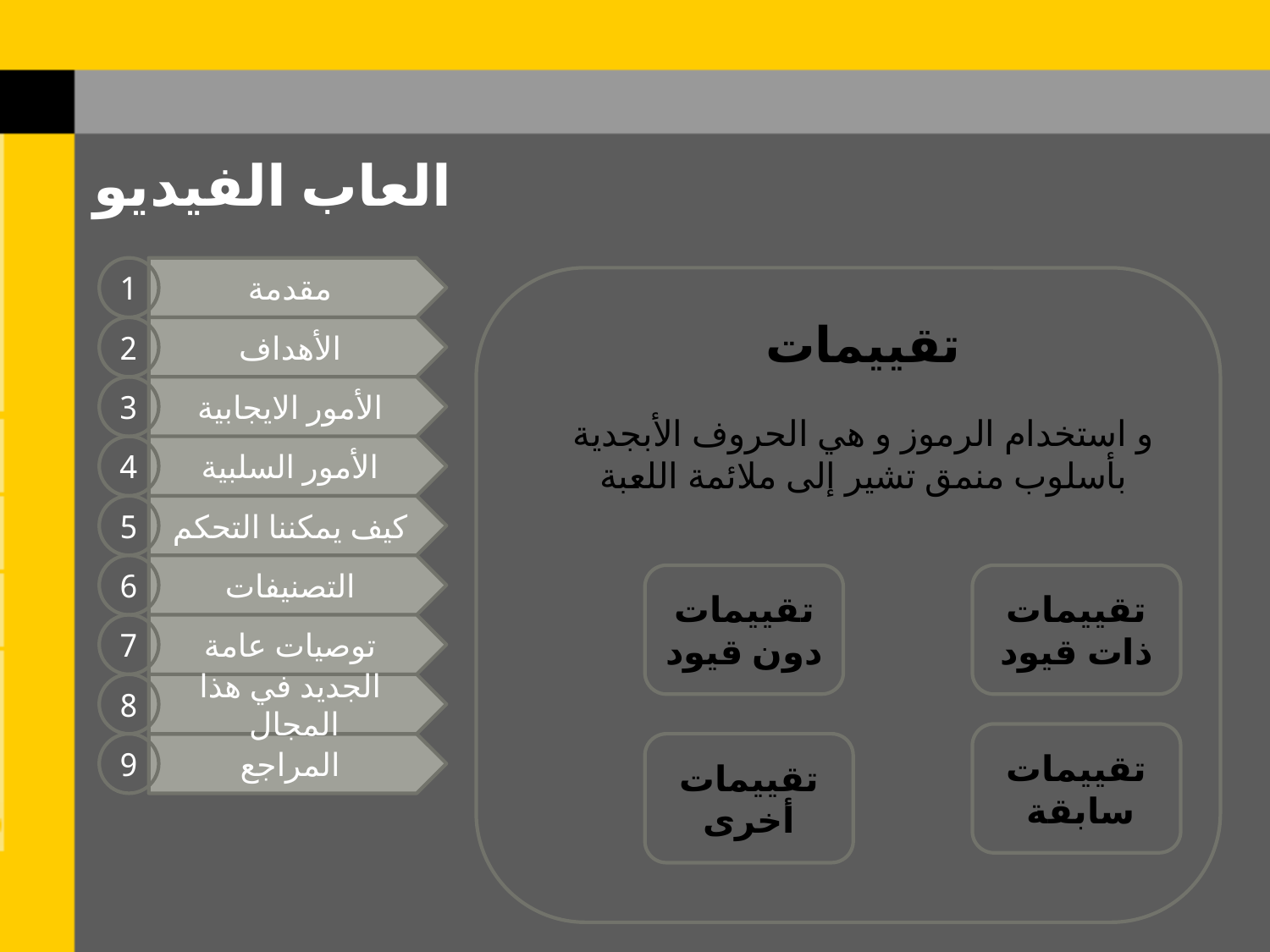

تقييمات
و استخدام الرموز و هي الحروف الأبجدية بأسلوب منمق تشير إلى ملائمة اللعبة
تقييمات دون قيود
تقييمات ذات قيود
تقييمات سابقة
تقييمات أخرى